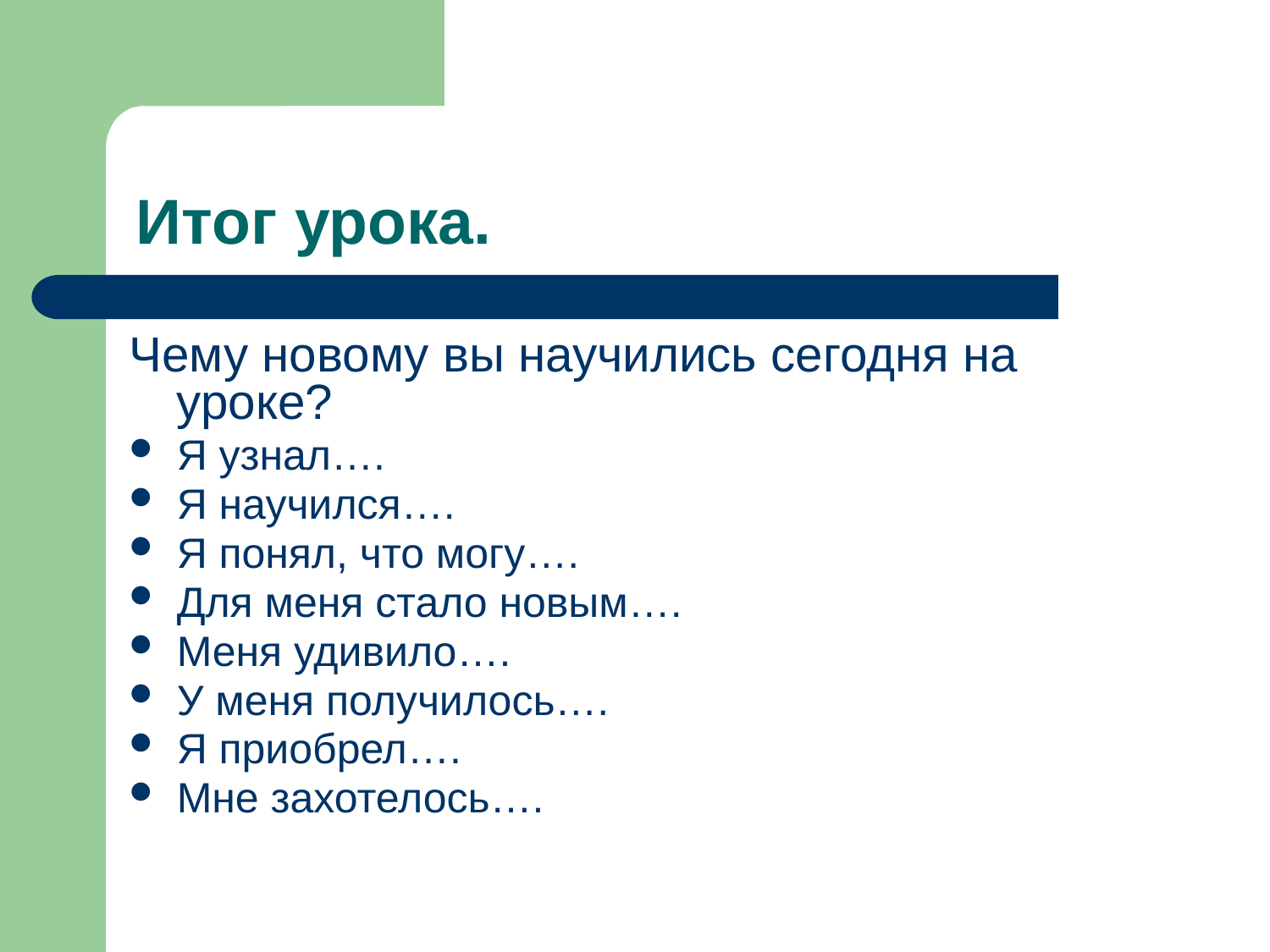

# Итог урока.
Чему новому вы научились сегодня на уроке?
Я узнал….
Я научился….
Я понял, что могу….
Для меня стало новым….
Меня удивило….
У меня получилось….
Я приобрел….
Мне захотелось….